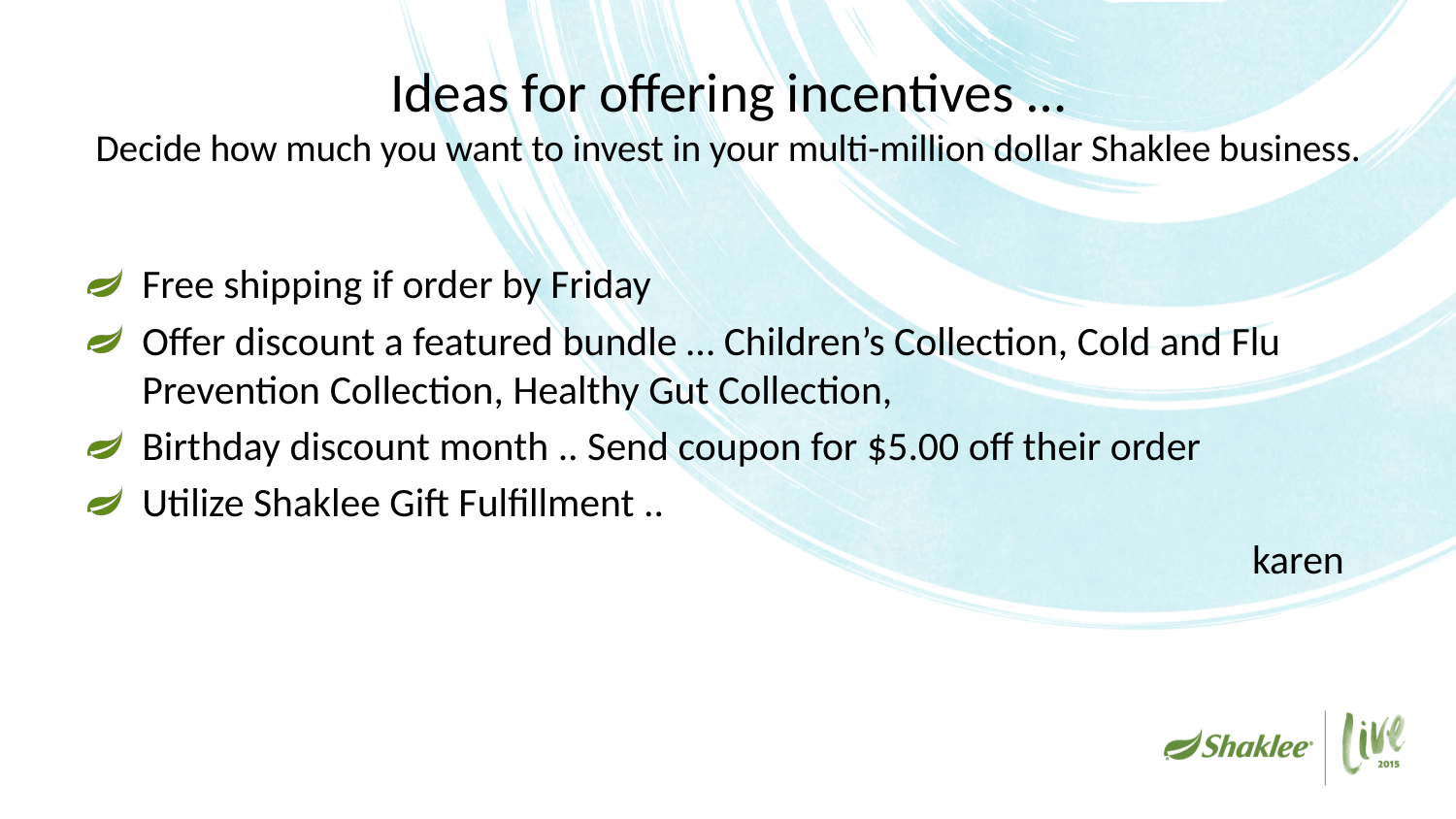

# Ideas for offering incentives … Decide how much you want to invest in your multi-million dollar Shaklee business.

Free shipping if order by Friday
Offer discount a featured bundle … Children’s Collection, Cold and Flu Prevention Collection, Healthy Gut Collection,
Birthday discount month .. Send coupon for $5.00 off their order
Utilize Shaklee Gift Fulfillment ..
								karen